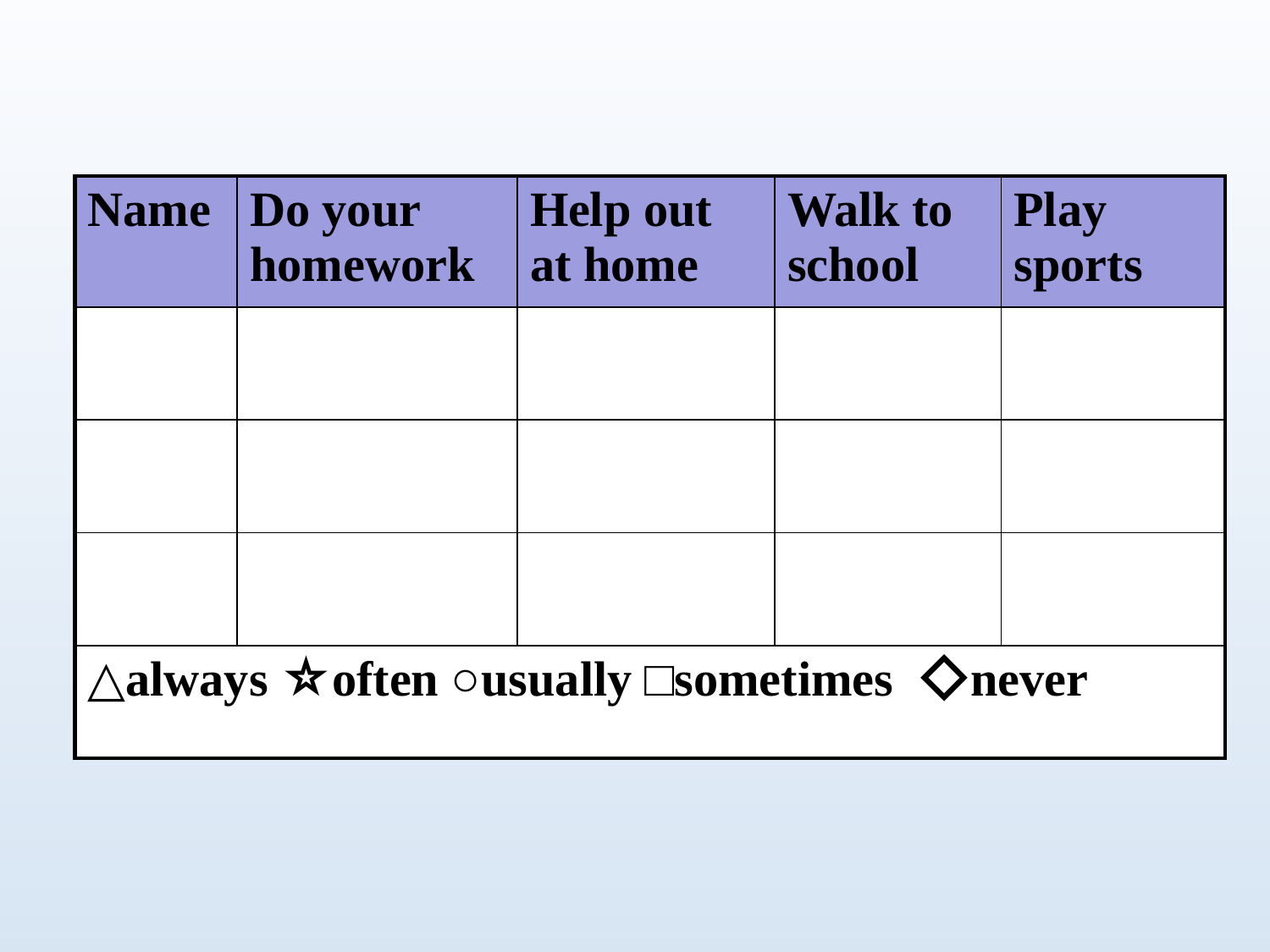

| Name | Do your homework | Help out at home | Walk to school | Play sports |
| --- | --- | --- | --- | --- |
|  |  |  |  |  |
|  |  |  |  |  |
|  |  |  |  |  |
| △always ☆often ○usually □sometimes ◇never |  |  |  |  |